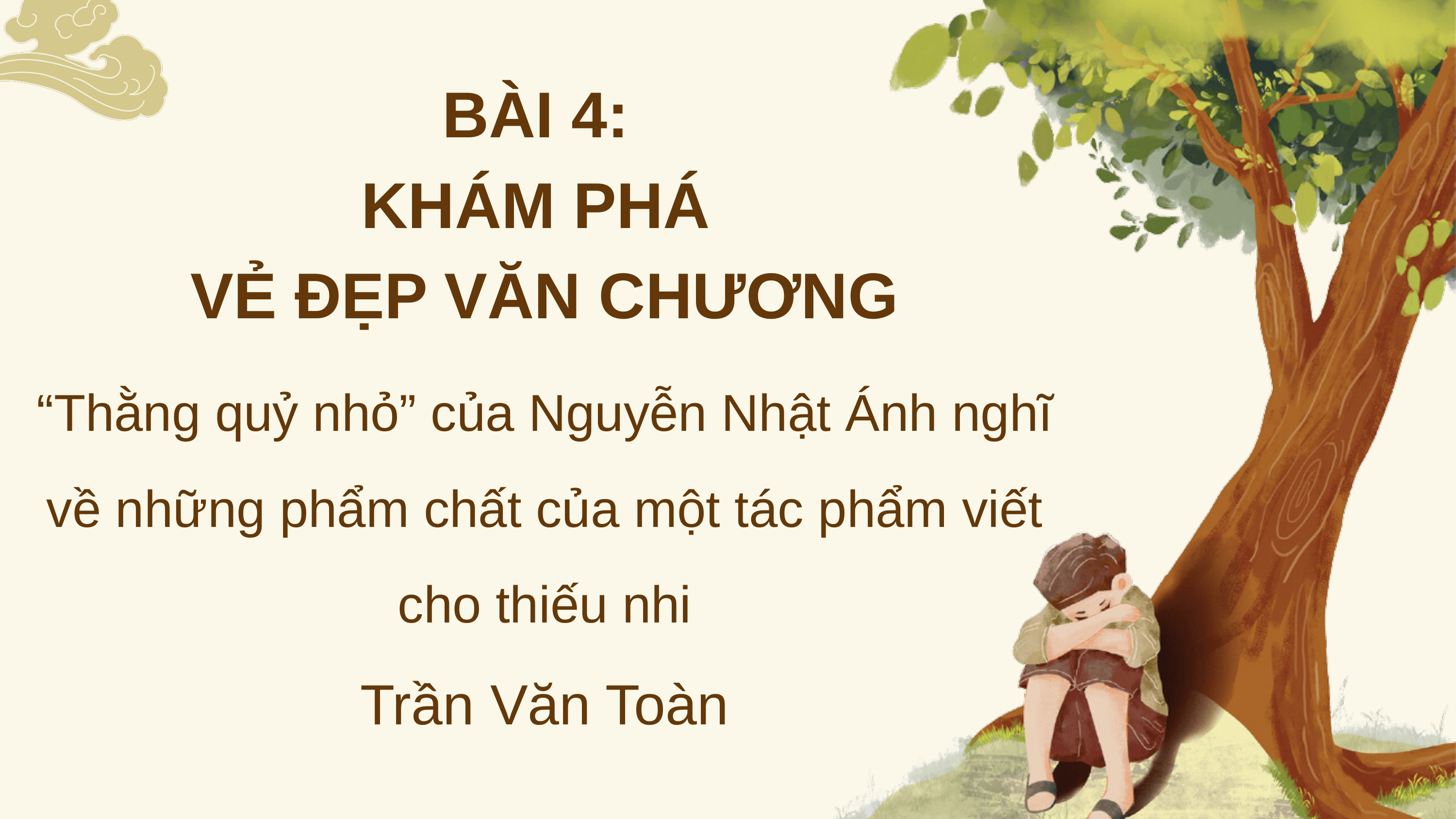

BÀI 4:
KHÁM PHÁ
VẺ ĐẸP VĂN CHƯƠNG
“Thằng quỷ nhỏ” của Nguyễn Nhật Ánh nghĩ về những phẩm chất của một tác phẩm viết cho thiếu nhi

Trần Văn Toàn